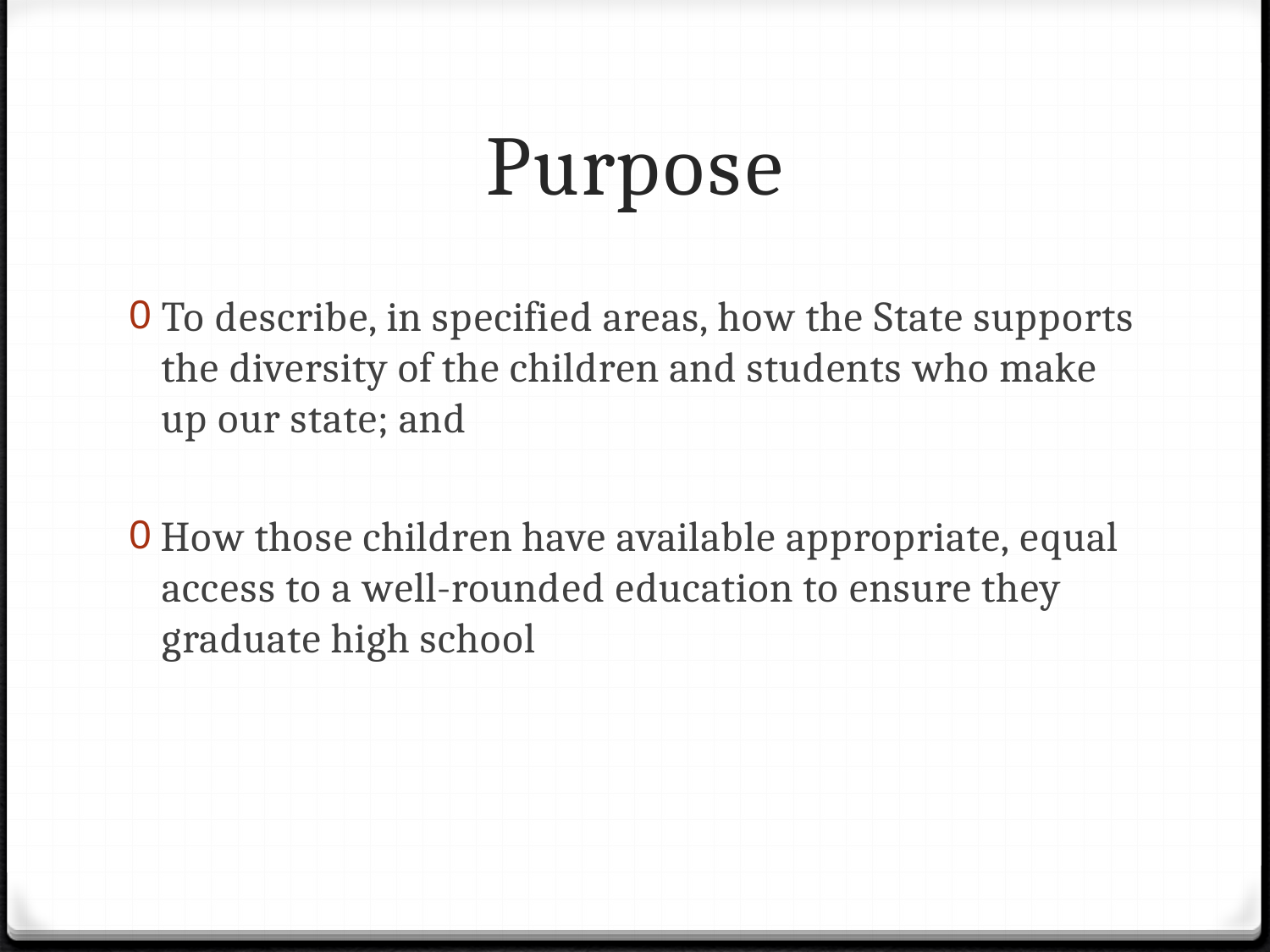

# Purpose
To describe, in specified areas, how the State supports the diversity of the children and students who make up our state; and

How those children have available appropriate, equal access to a well-rounded education to ensure they graduate high school